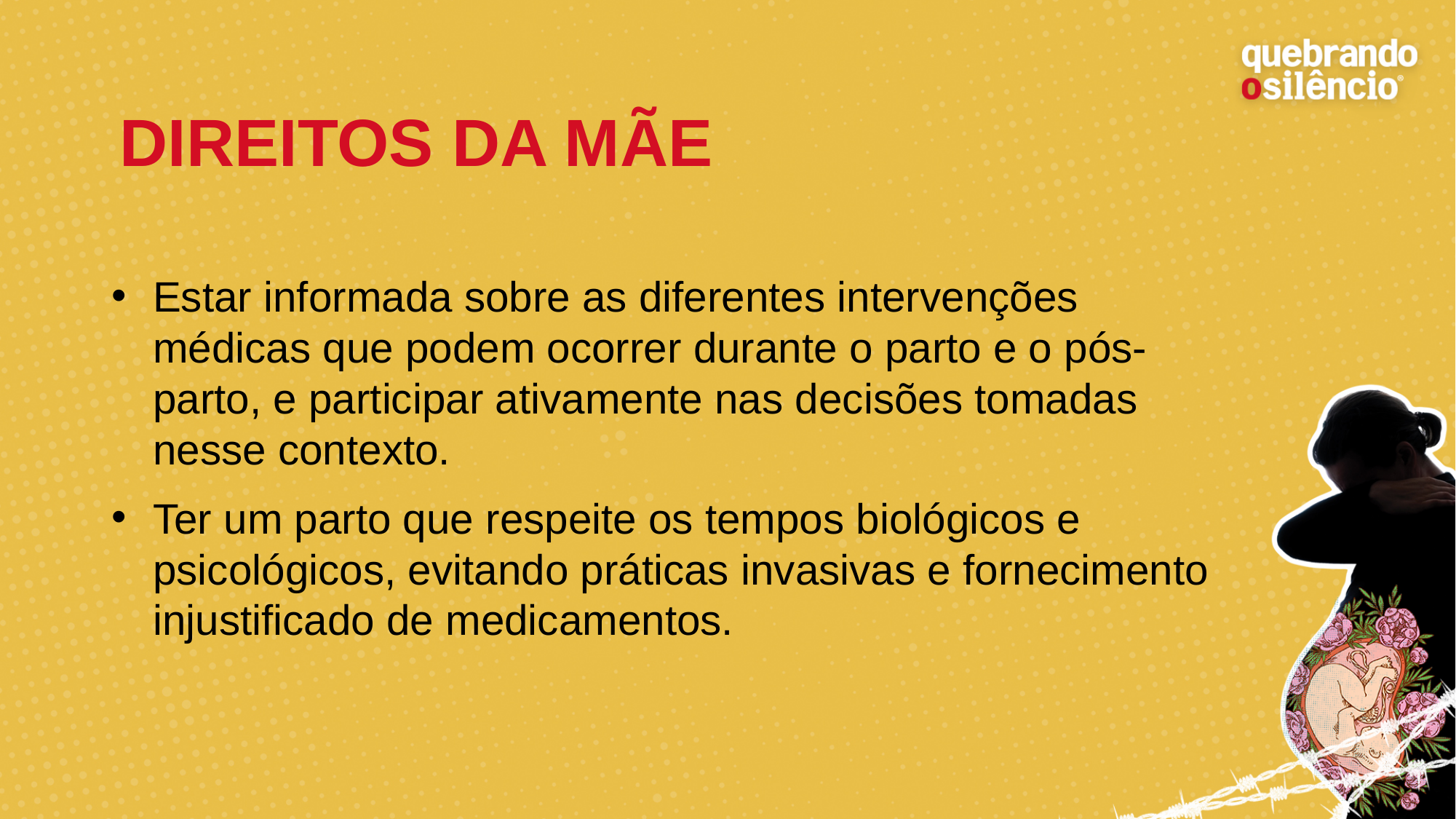

# DIREITOS DA MÃE
Estar informada sobre as diferentes intervenções médicas que podem ocorrer durante o parto e o pós-parto, e participar ativamente nas decisões tomadas nesse contexto.
Ter um parto que respeite os tempos biológicos e psicológicos, evitando práticas invasivas e fornecimento injustificado de medicamentos.